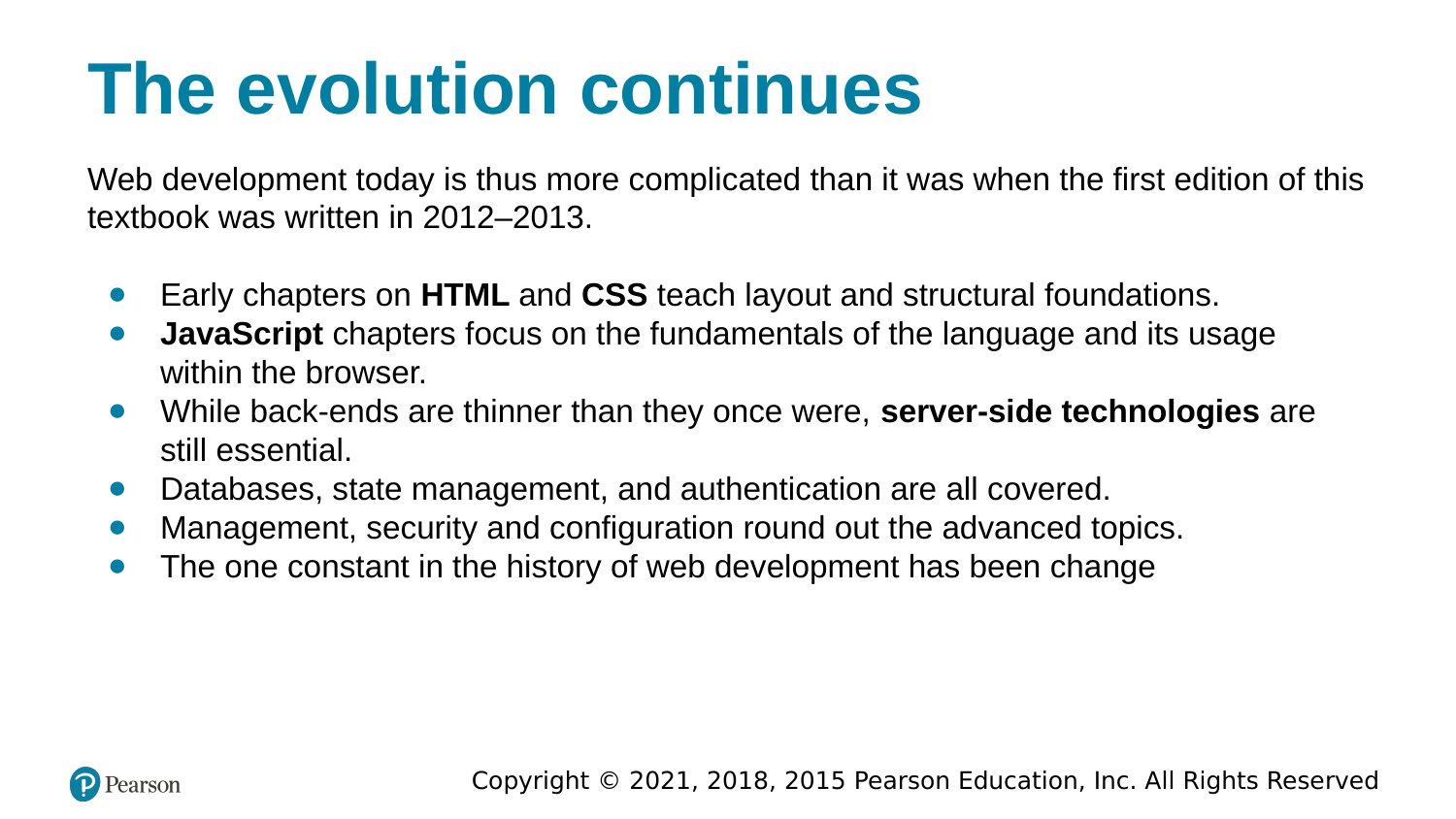

# The evolution continues
Web development today is thus more complicated than it was when the first edition of this textbook was written in 2012–2013.

Early chapters on HTML and CSS teach layout and structural foundations.
JavaScript chapters focus on the fundamentals of the language and its usage within the browser.
While back-ends are thinner than they once were, server-side technologies are still essential.
Databases, state management, and authentication are all covered.
Management, security and configuration round out the advanced topics.
The one constant in the history of web development has been change